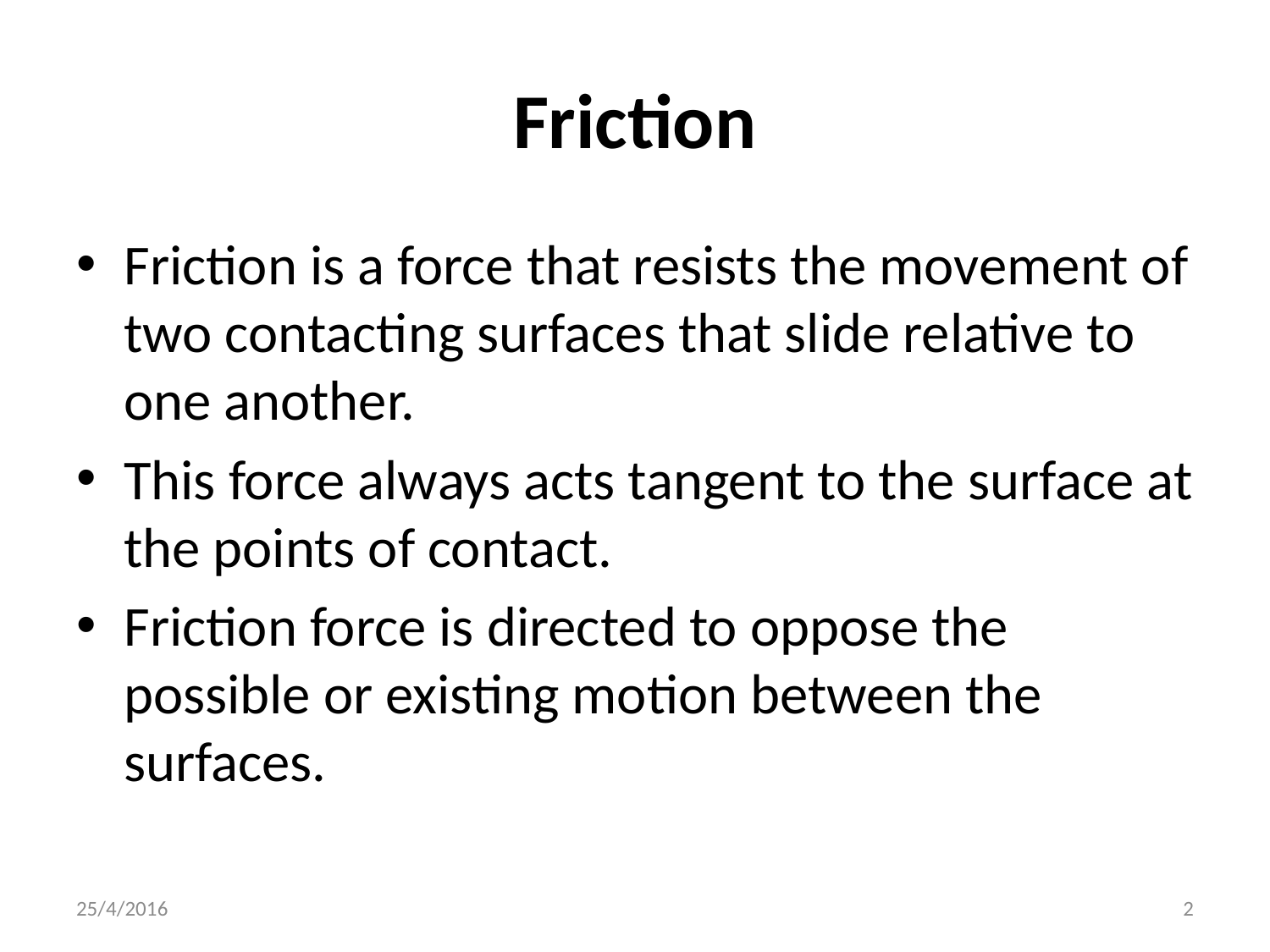

# Friction
Friction is a force that resists the movement of two contacting surfaces that slide relative to one another.
This force always acts tangent to the surface at the points of contact.
Friction force is directed to oppose the possible or existing motion between the surfaces.

25/4/2016
2